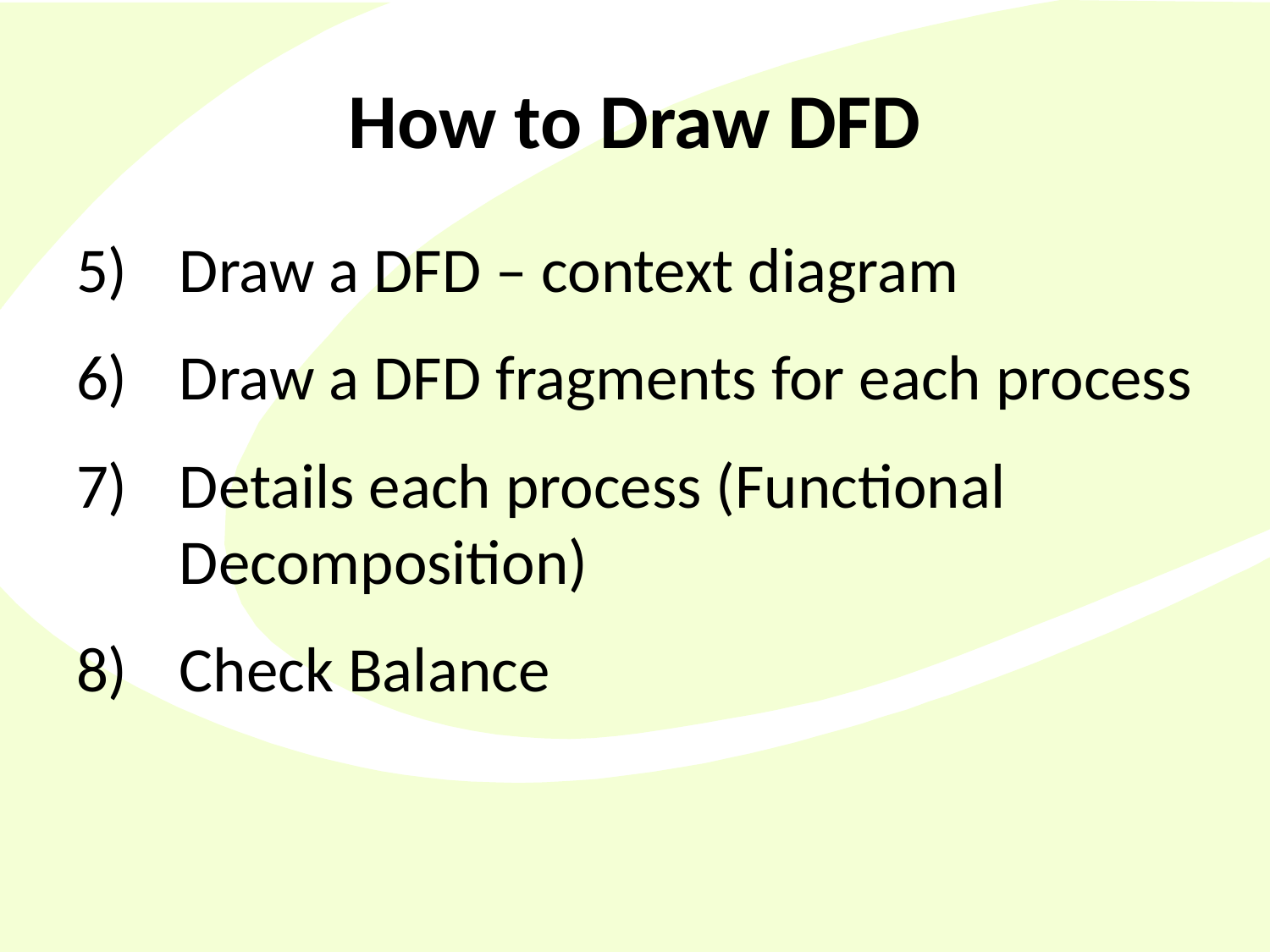

# How to Draw DFD
Draw a DFD – context diagram
Draw a DFD fragments for each process
Details each process (Functional Decomposition)
Check Balance